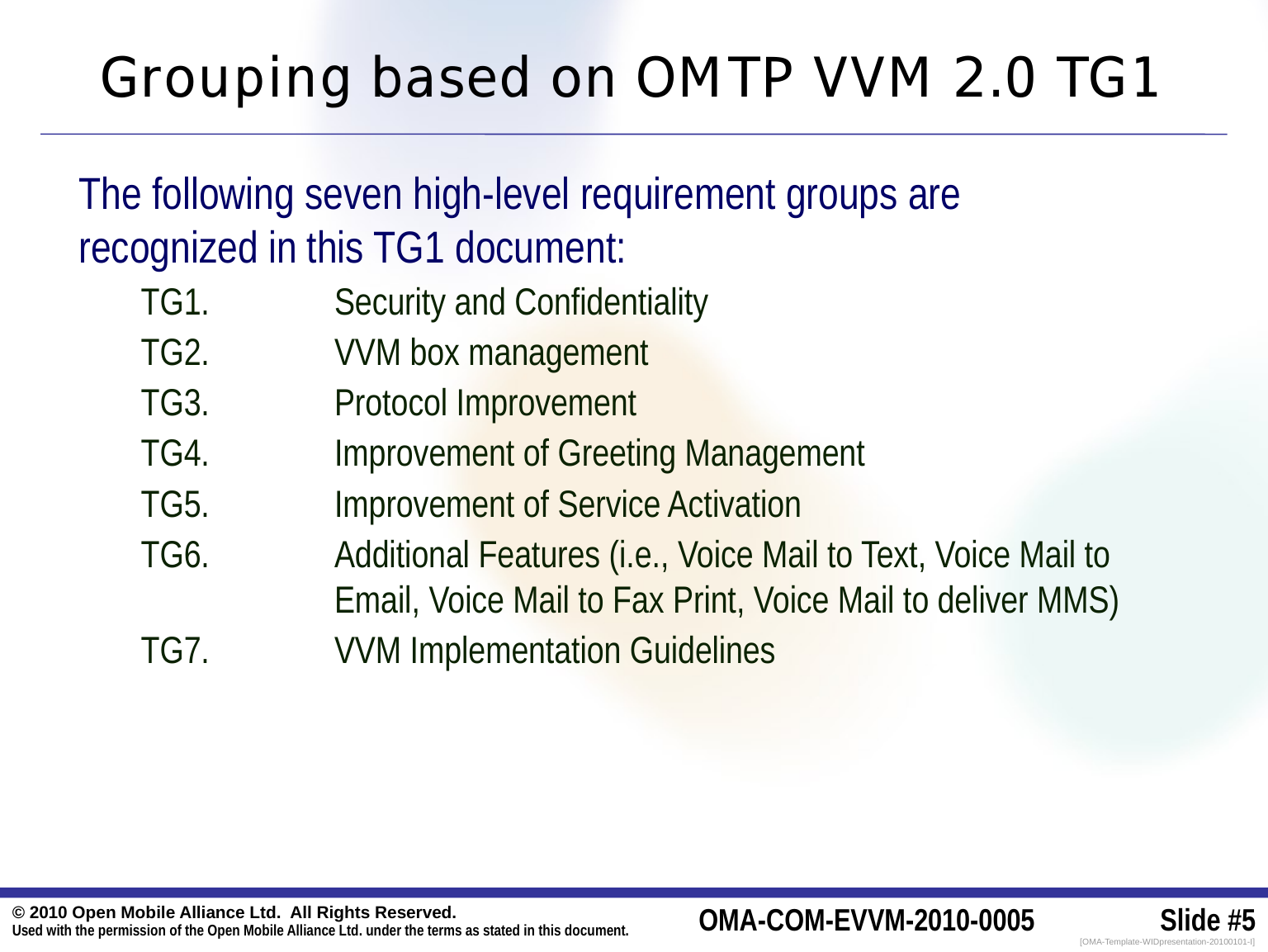

# Grouping based on OMTP VVM 2.0 TG1
The following seven high-level requirement groups are
recognized in this TG1 document:
TG1.		Security and Confidentiality
TG2.		VVM box management
TG3.		Protocol Improvement
TG4.		Improvement of Greeting Management
TG5.		Improvement of Service Activation
TG6.		Additional Features (i.e., Voice Mail to Text, Voice Mail to 	Email, Voice Mail to Fax Print, Voice Mail to deliver MMS)
TG7.		VVM Implementation Guidelines